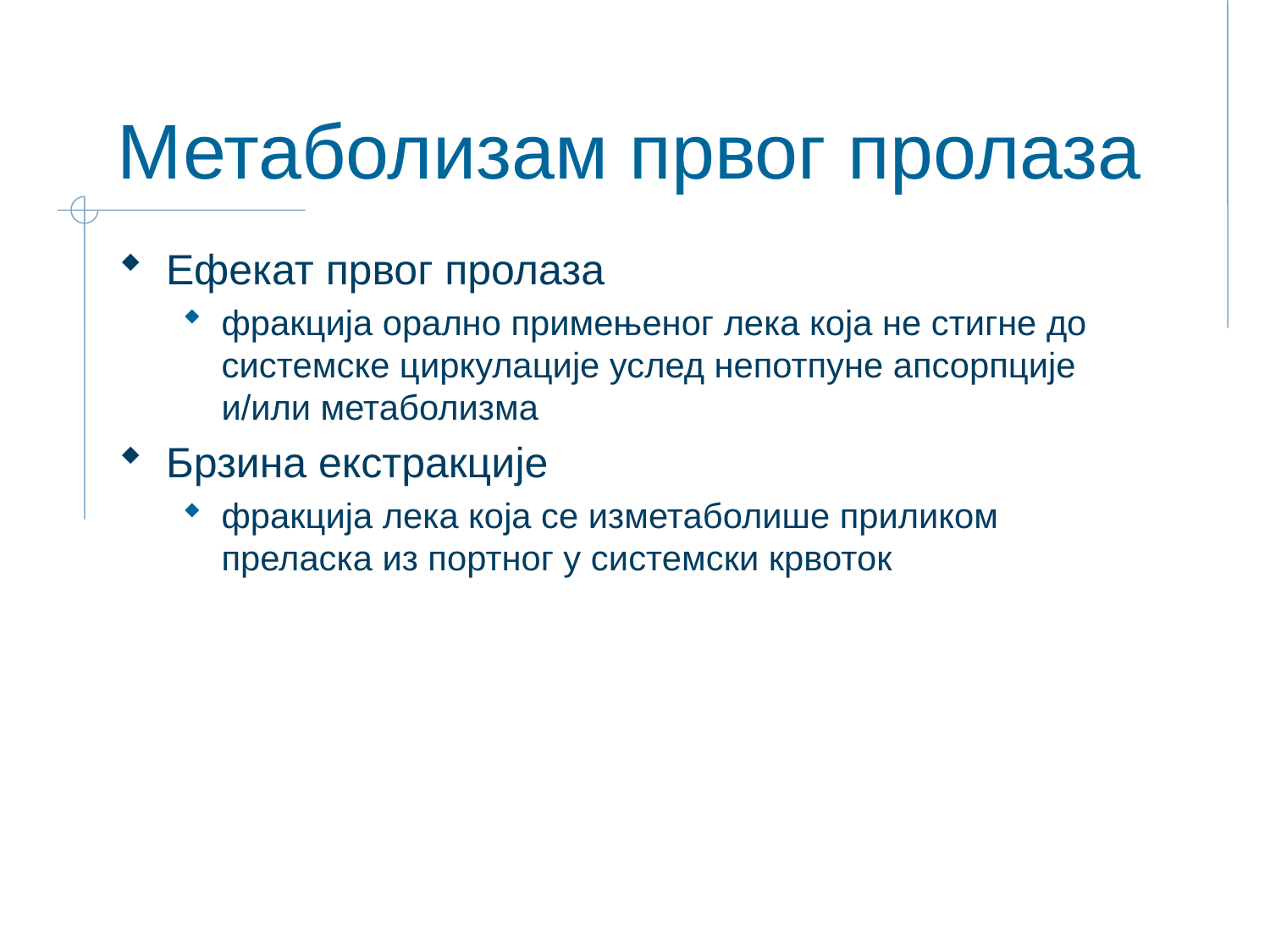

# Метаболизам првог пролаза
Ефекат првог пролаза
фракција орално примењеног лека која не стигне до системске циркулације услед непотпуне апсорпције и/или метаболизма
Брзина екстракције
фракција лека која се изметаболише приликом преласка из портног у системски крвоток